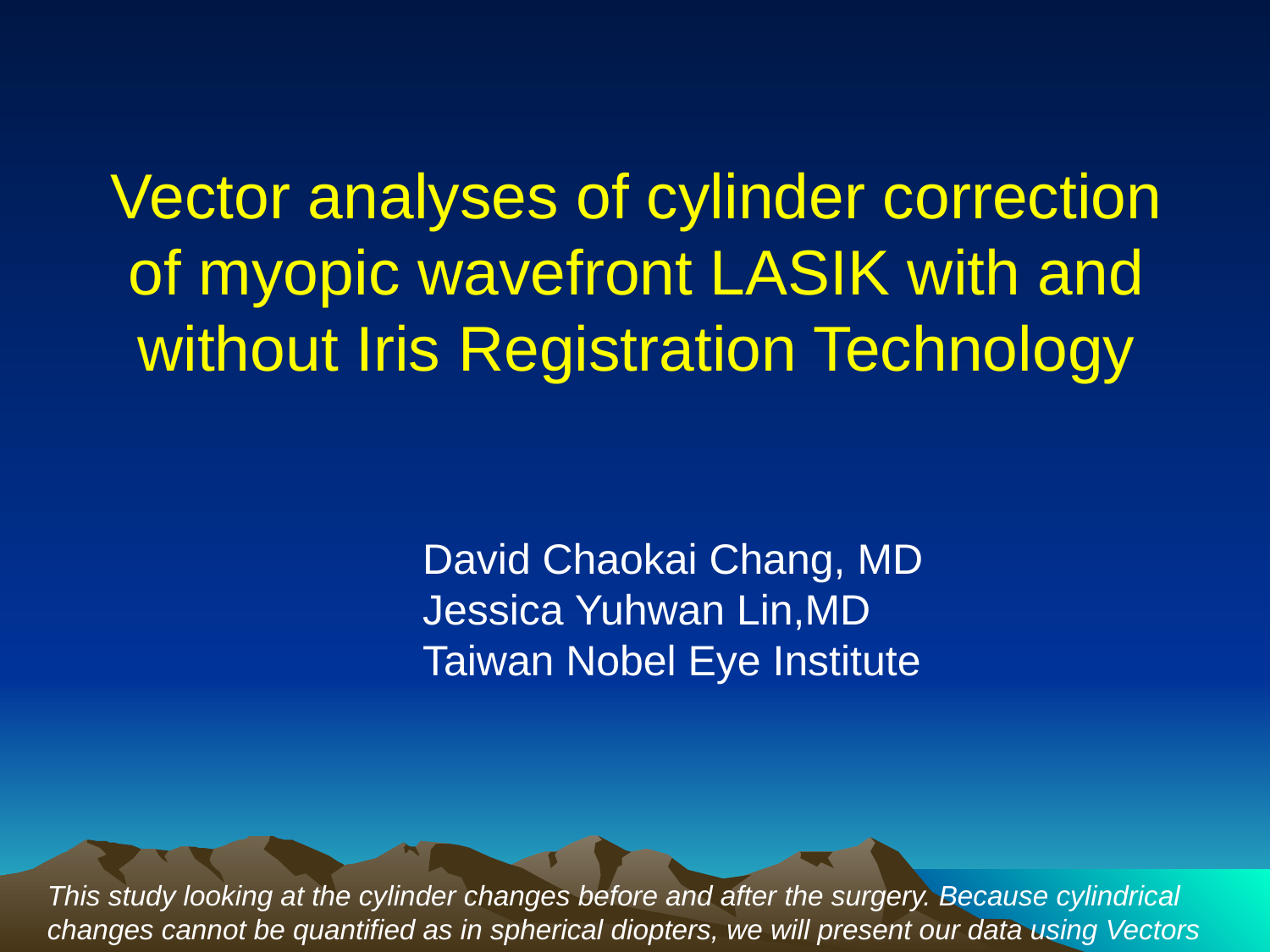

# Vector analyses of cylinder correction of myopic wavefront LASIK with and without Iris Registration Technology
David Chaokai Chang, MD
Jessica Yuhwan Lin,MD
Taiwan Nobel Eye Institute

This study looking at the cylinder changes before and after the surgery. Because cylindrical changes cannot be quantified as in spherical diopters, we will present our data using Vectors